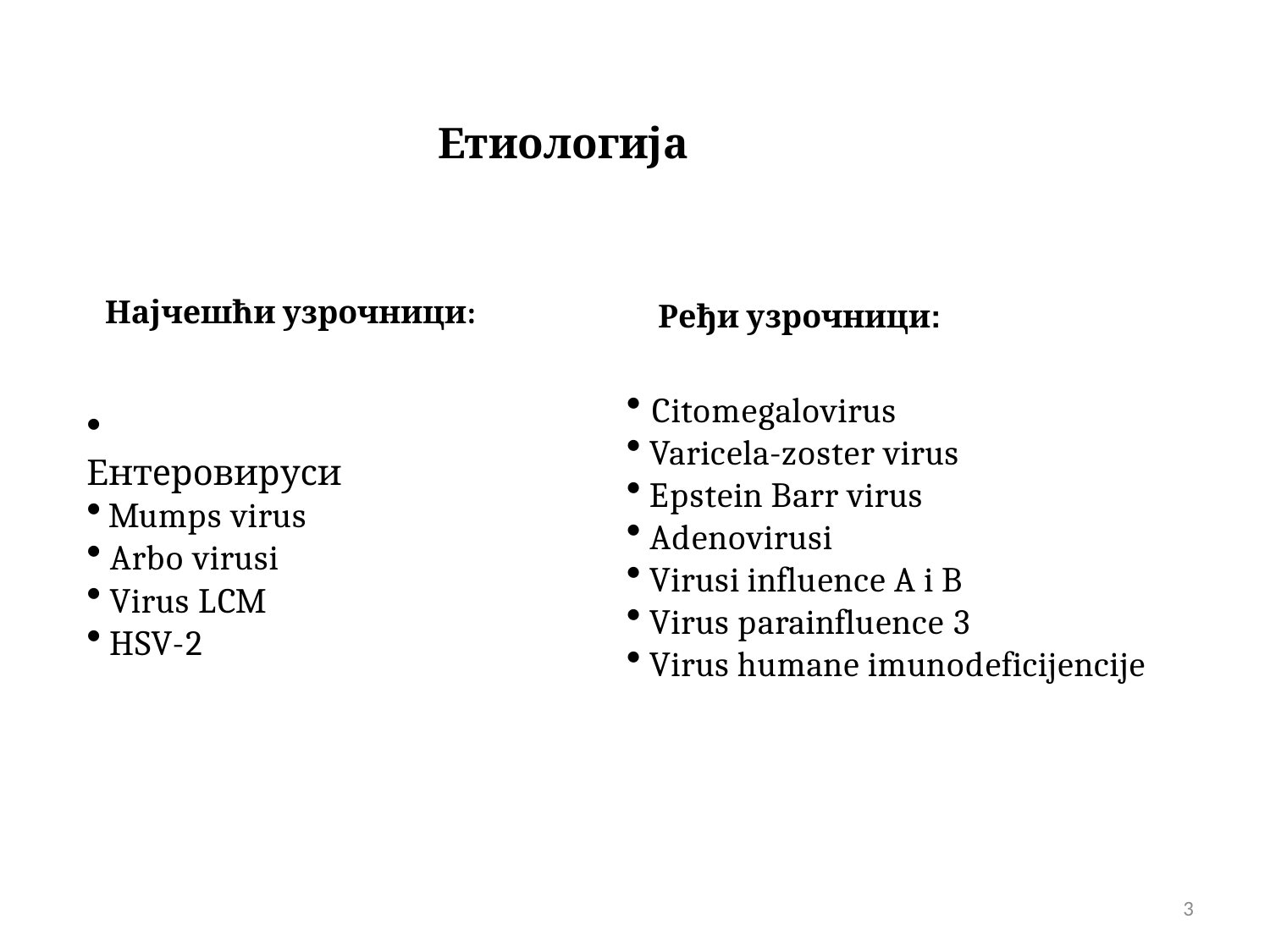

Етиологија
Најчешћи узрочници:
Ређи узрочници:
 Citomegalovirus
 Varicela-zoster virus
 Epstein Barr virus
 Adenovirusi
 Virusi influence A i B
 Virus parainfluence 3
 Virus humane imunodeficijencije
 Ентеровируси
 Mumps virus
 Arbo virusi
 Virus LCM
 HSV-2
3